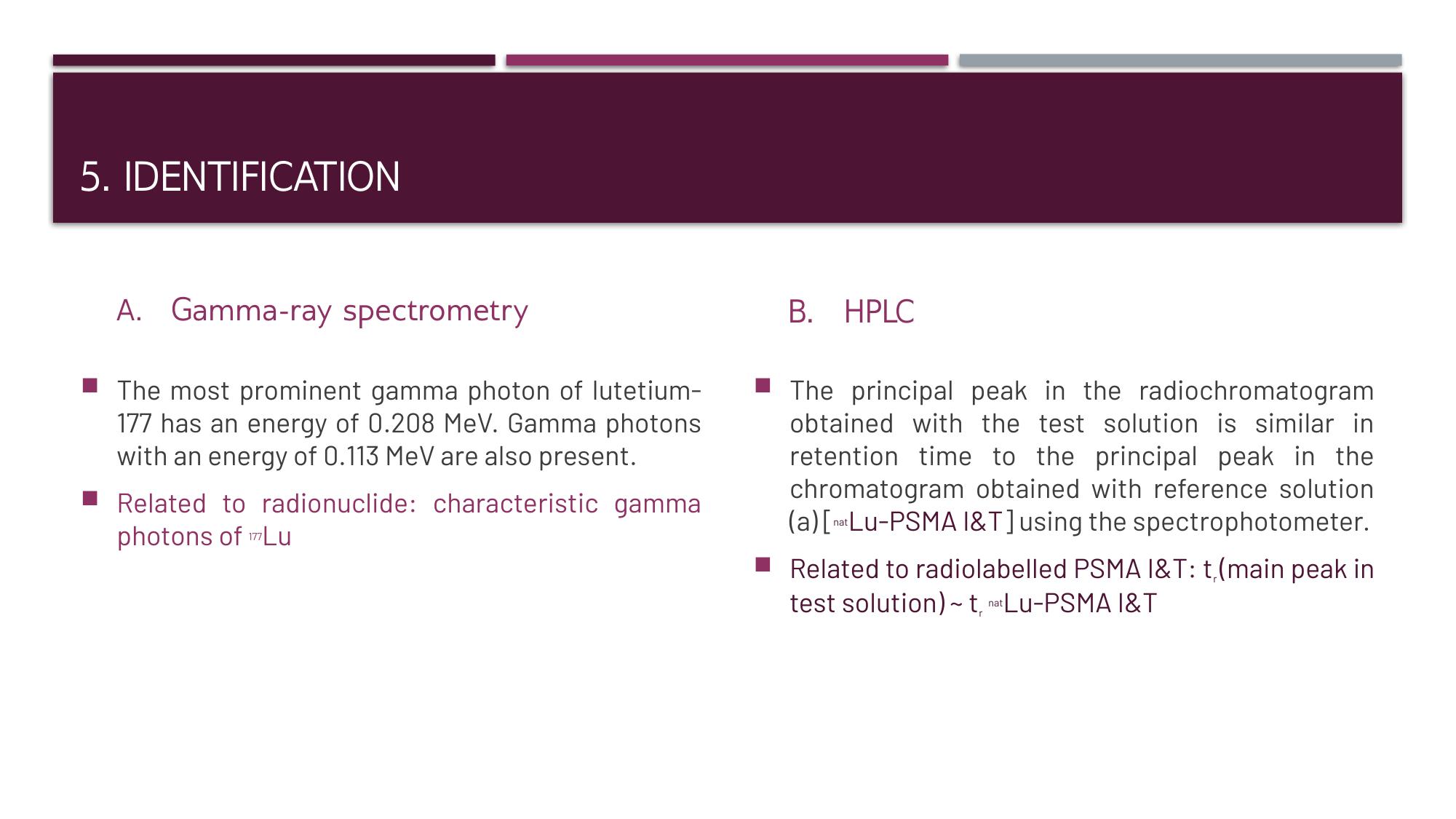

# 5. Identification
Gamma-ray spectrometry

B.   HPLC
The most prominent gamma photon of lutetium-177 has an energy of 0.208 MeV. Gamma photons with an energy of 0.113 MeV are also present.
Related to radionuclide: characteristic gamma photons of 177Lu

The principal peak in the radiochromatogram obtained with the test solution is similar in retention time to the principal peak in the chromatogram obtained with reference solution (a) [natLu-PSMA I&T] using the spectrophotometer.
Related to radiolabelled PSMA I&T: tr (main peak in test solution) ~ tr natLu-PSMA I&T